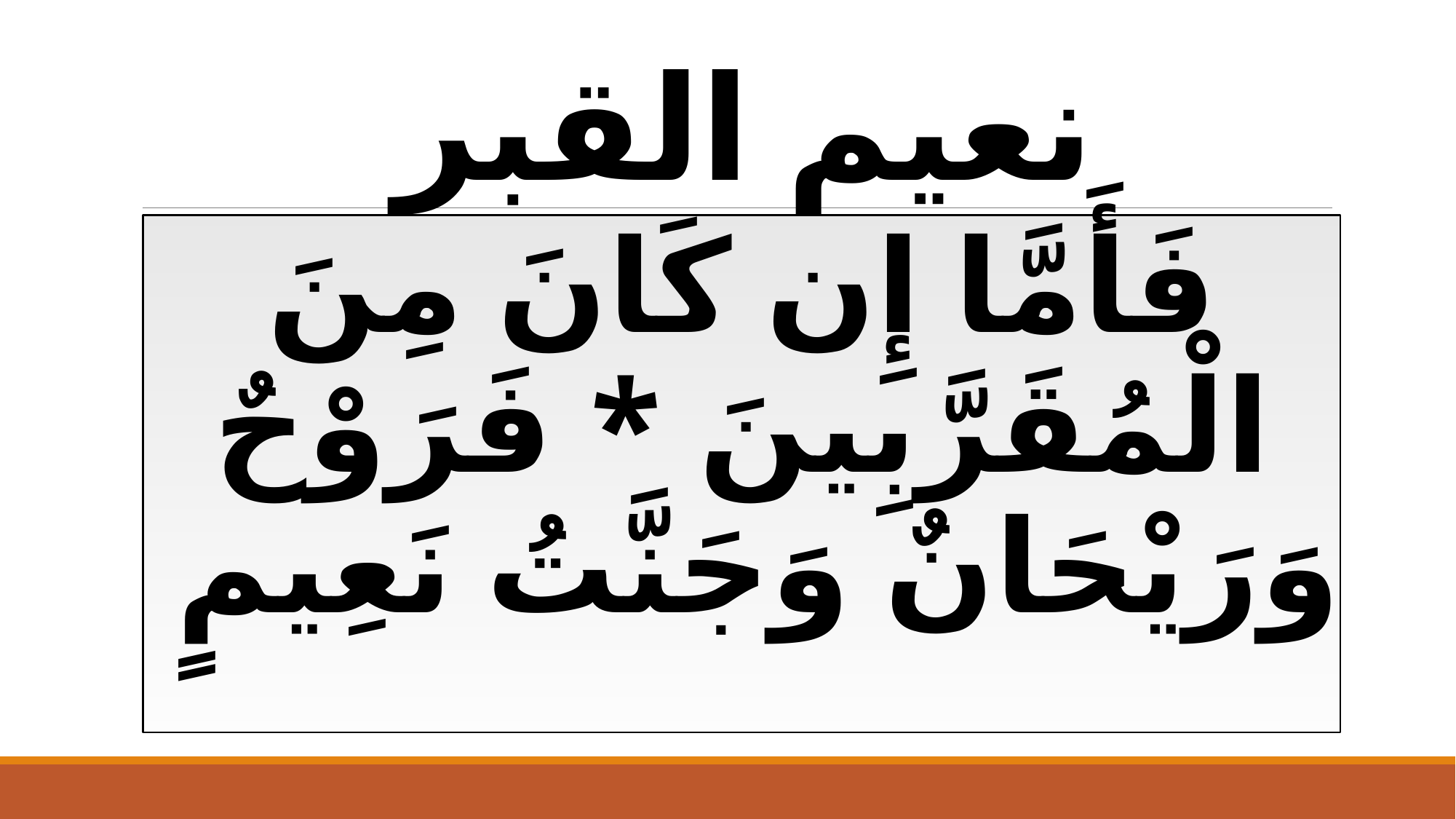

# نعيم القبر
فَأَمَّا إِن كَانَ مِنَ الْمُقَرَّبِينَ * فَرَوْحٌ وَرَيْحَانٌ وَجَنَّتُ نَعِيمٍ